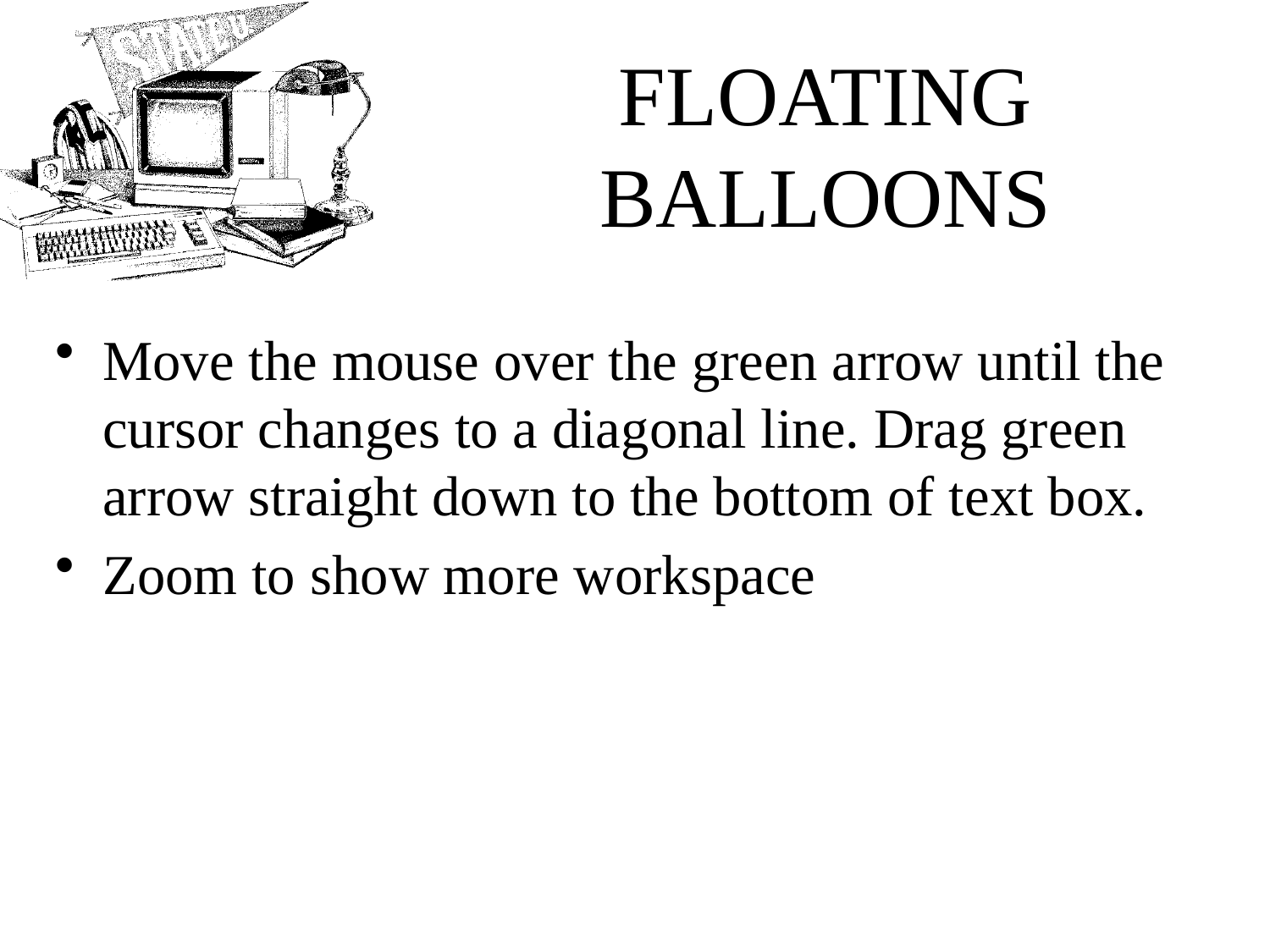

# FLOATING BALLOONS
Move the mouse over the green arrow until the cursor changes to a diagonal line. Drag green arrow straight down to the bottom of text box.
Zoom to show more workspace